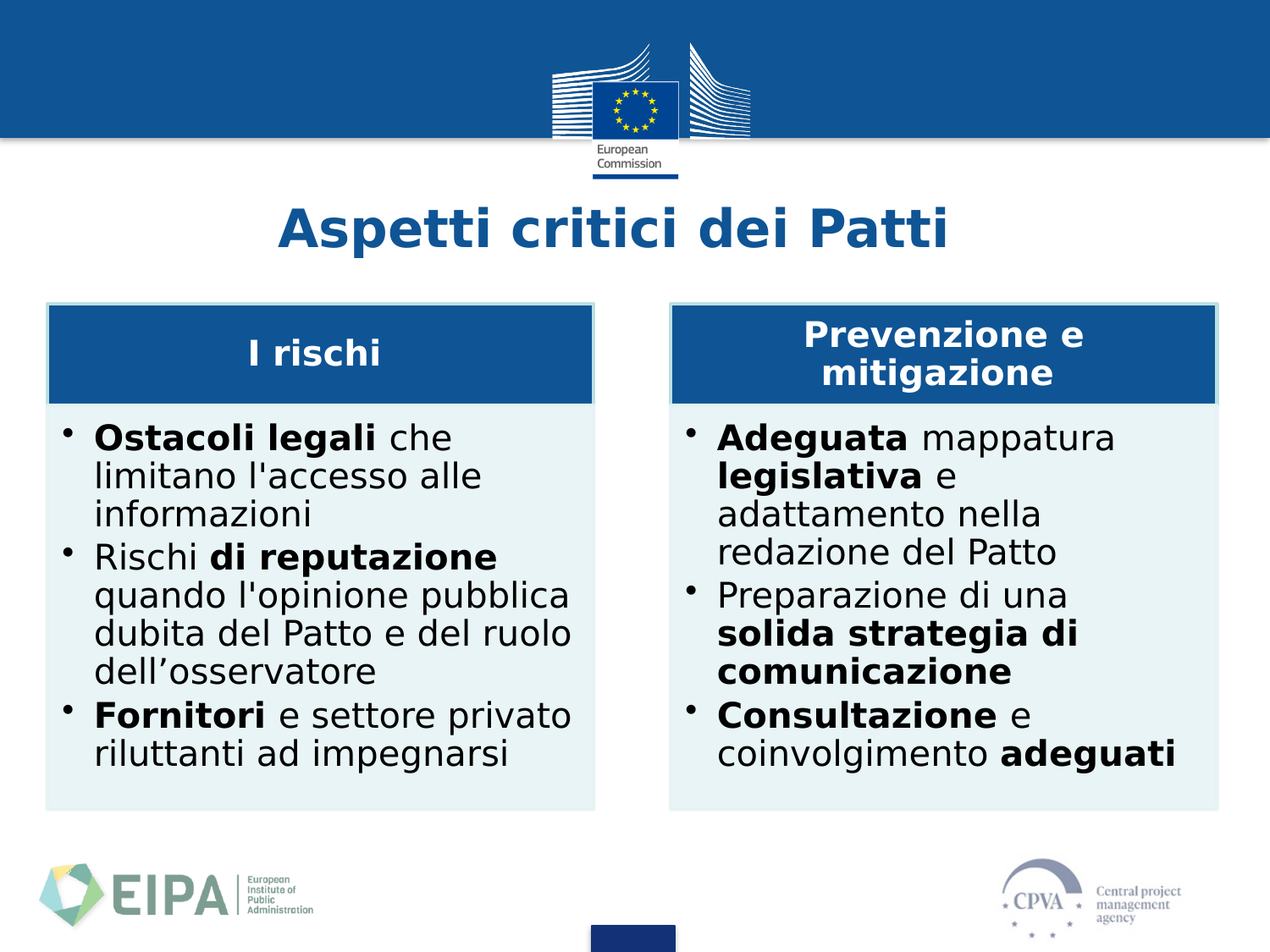

# Aspetti critici dei Patti
I rischi
Ostacoli legali che limitano l'accesso alle informazioni
Rischi di reputazione quando l'opinione pubblica dubita del Patto e del ruolo dell’osservatore
Fornitori e settore privato riluttanti ad impegnarsi
Prevenzione e mitigazione
Adeguata mappatura legislativa e adattamento nella redazione del Patto
Preparazione di una solida strategia di comunicazione
Consultazione e coinvolgimento adeguati